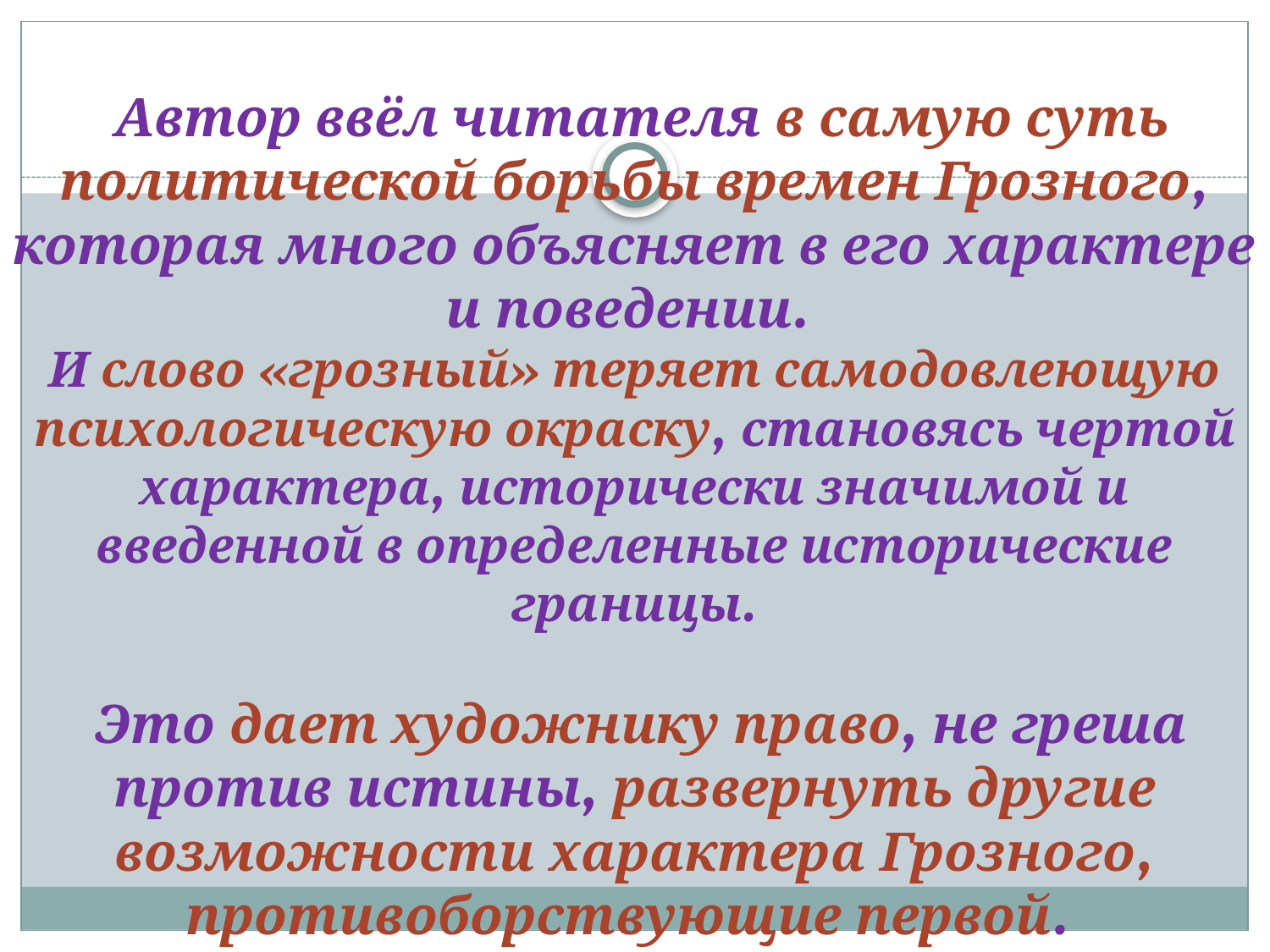

# Автор ввёл читателя в самую суть политической борьбы времен Грозного, которая много объясняет в его характере и поведении. И слово «грозный» теряет самодовлеющую психологическую окраску, становясь чертой характера, исторически значимой и введенной в определенные исторические границы. Это дает художнику право, не греша против истины, развернуть другие возможности характера Грозного, противоборствующие первой.